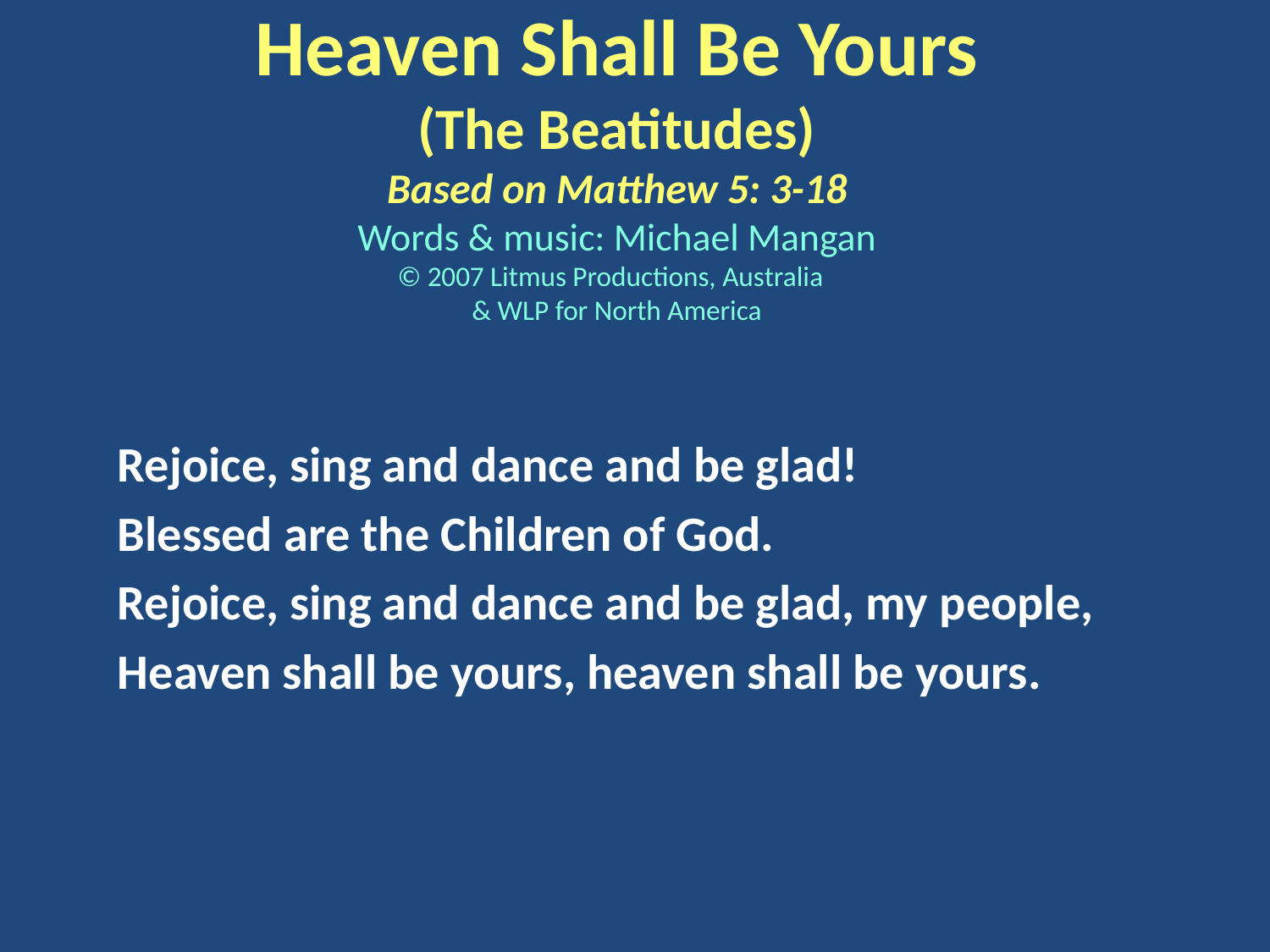

Heaven Shall Be Yours
(The Beatitudes)
Based on Matthew 5: 3-18
Words & music: Michael Mangan
© 2007 Litmus Productions, Australia
& WLP for North America
Rejoice, sing and dance and be glad!
Blessed are the Children of God.
Rejoice, sing and dance and be glad, my people,
Heaven shall be yours, heaven shall be yours.